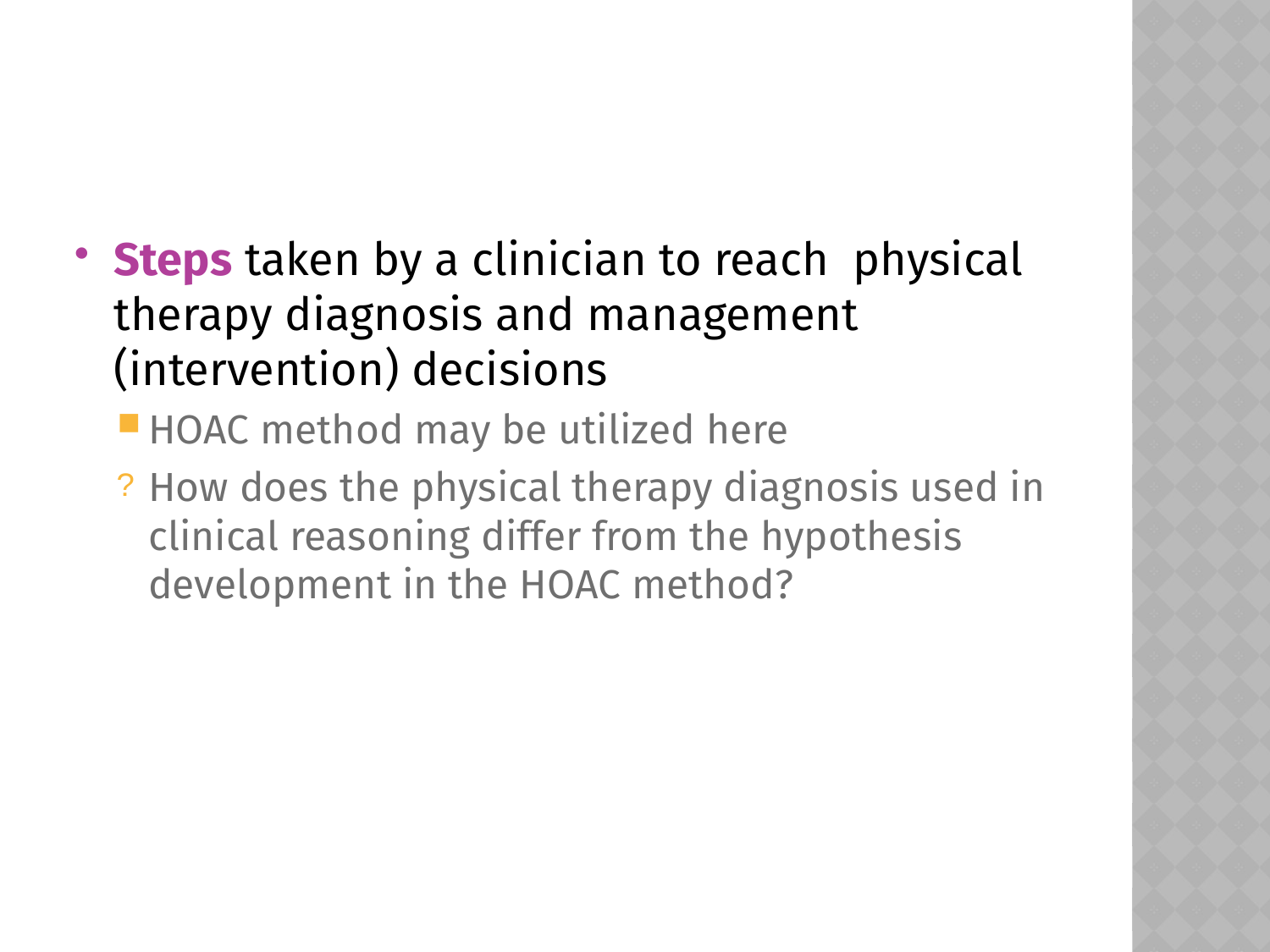

#
Steps taken by a clinician to reach  physical therapy diagnosis and management (intervention) decisions
HOAC method may be utilized here
How does the physical therapy diagnosis used in clinical reasoning differ from the hypothesis development in the HOAC method?